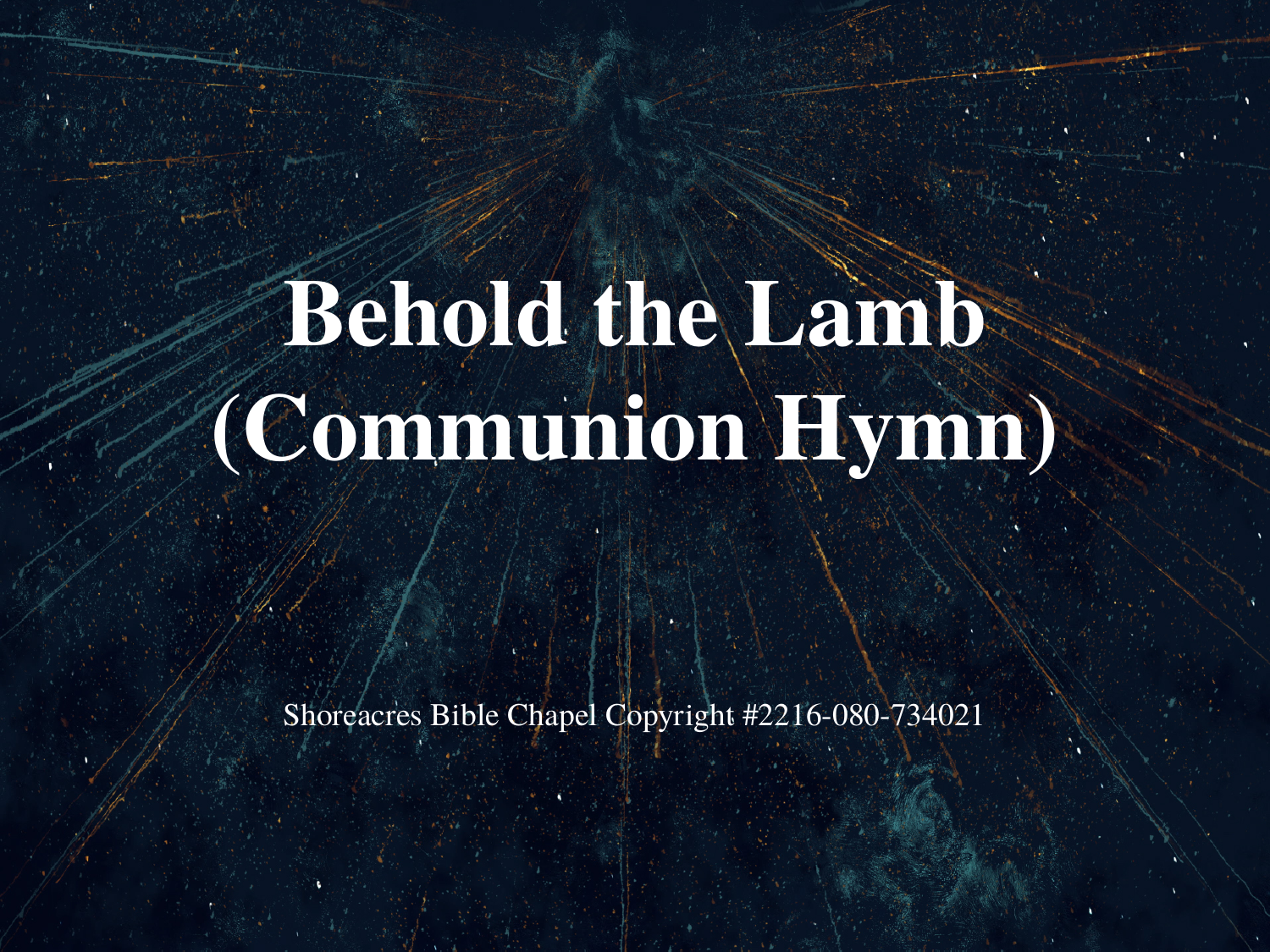

# Behold the Lamb (Communion Hymn)
Shoreacres Bible Chapel Copyright #2216-080-734021